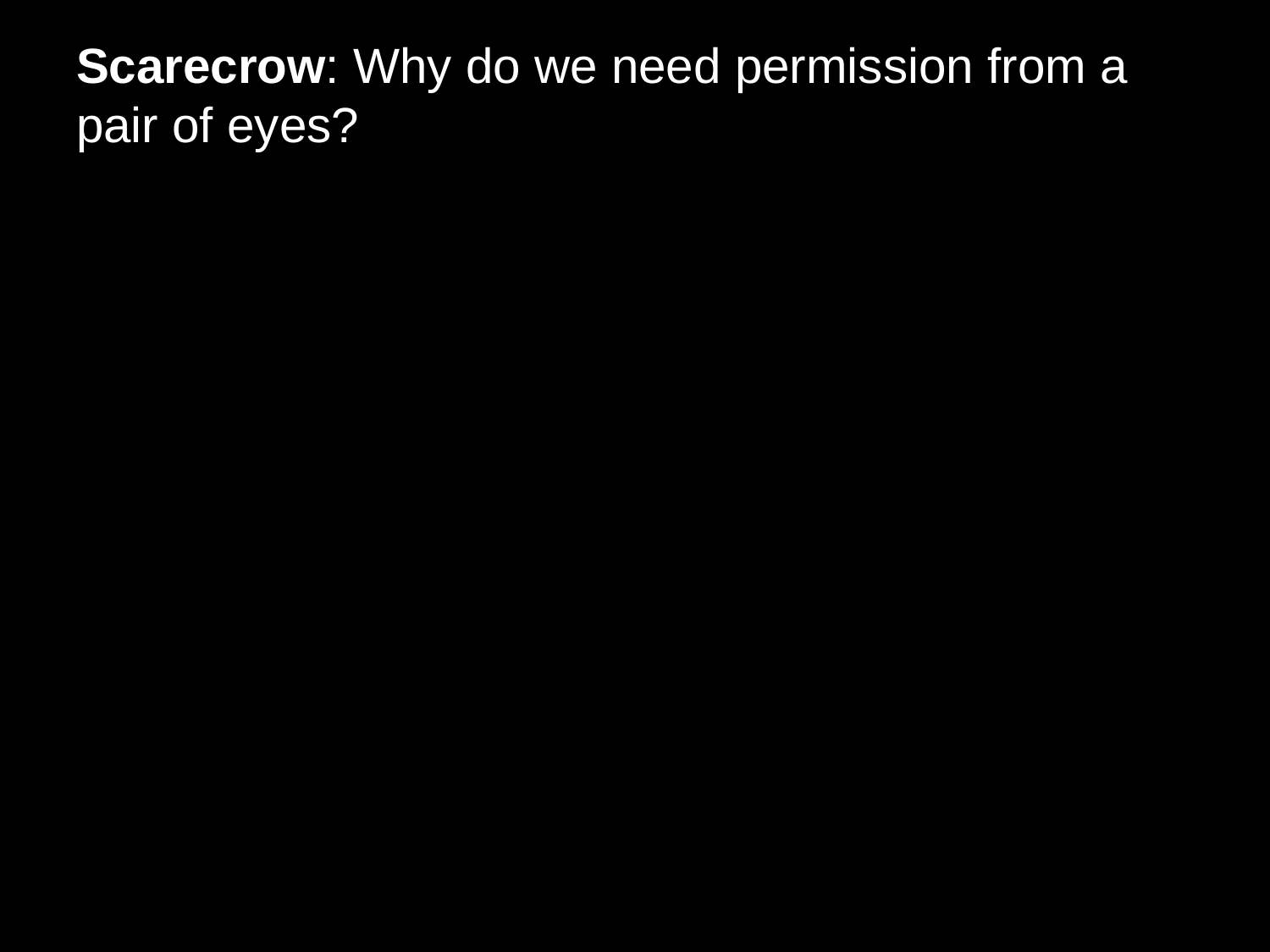

# Scarecrow: Why do we need permission from a pair of eyes?